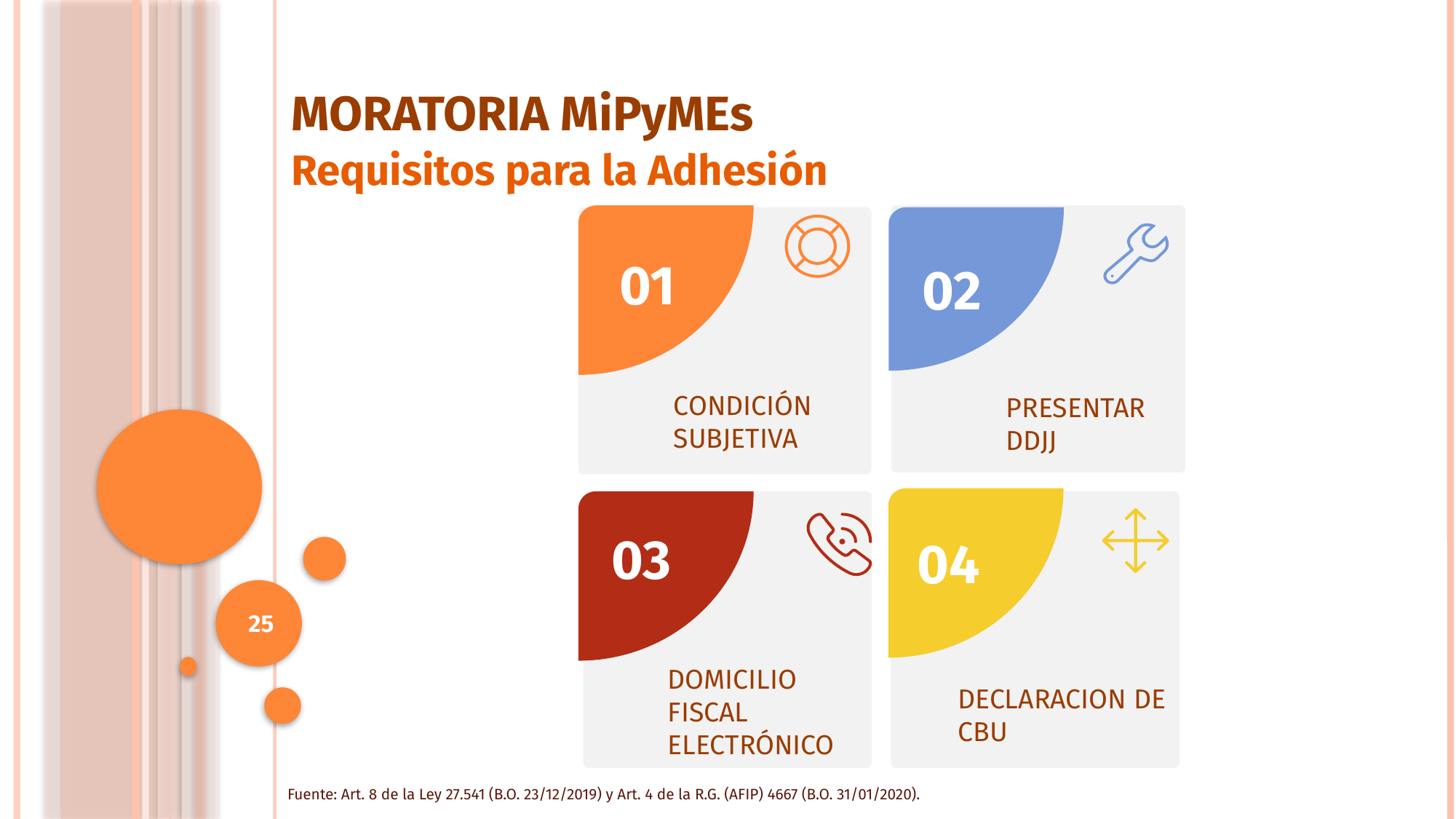

MORATORIA MiPyMEs
Requisitos para la Adhesión

02

01
CONDICIÓN SUBJETIVA
PRESENTAR DDJJ

04

03
25
DOMICILIO FISCAL ELECTRÓNICO
DECLARACION DE CBU
Fuente: Art. 8 de la Ley 27.541 (B.O. 23/12/2019) y Art. 4 de la R.G. (AFIP) 4667 (B.O. 31/01/2020).